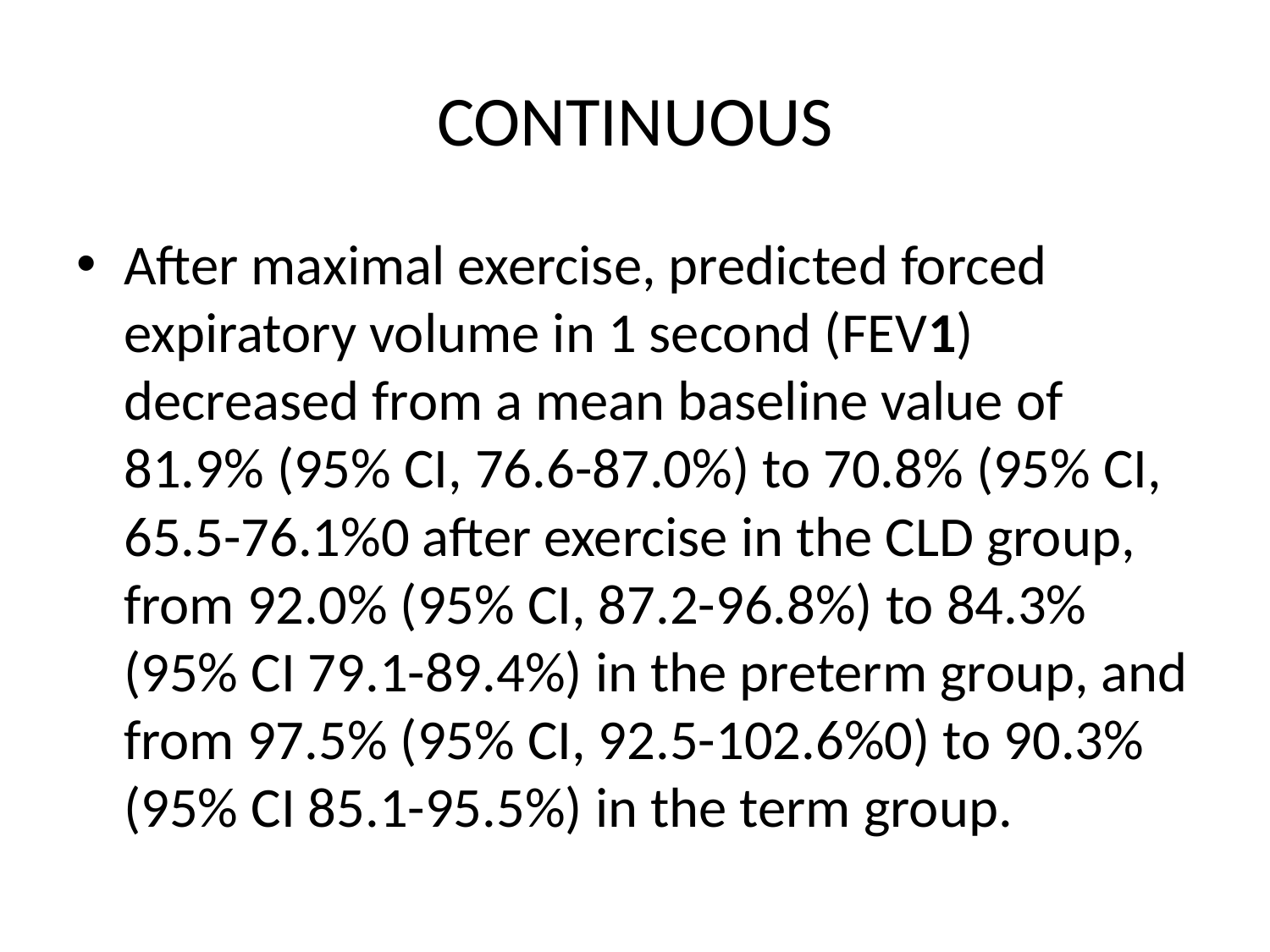

# CONTINUOUS
After maximal exercise, predicted forced expiratory volume in 1 second (FEV1) decreased from a mean baseline value of 81.9% (95% CI, 76.6-87.0%) to 70.8% (95% CI, 65.5-76.1%0 after exercise in the CLD group, from 92.0% (95% CI, 87.2-96.8%) to 84.3% (95% CI 79.1-89.4%) in the preterm group, and from 97.5% (95% CI, 92.5-102.6%0) to 90.3% (95% CI 85.1-95.5%) in the term group.